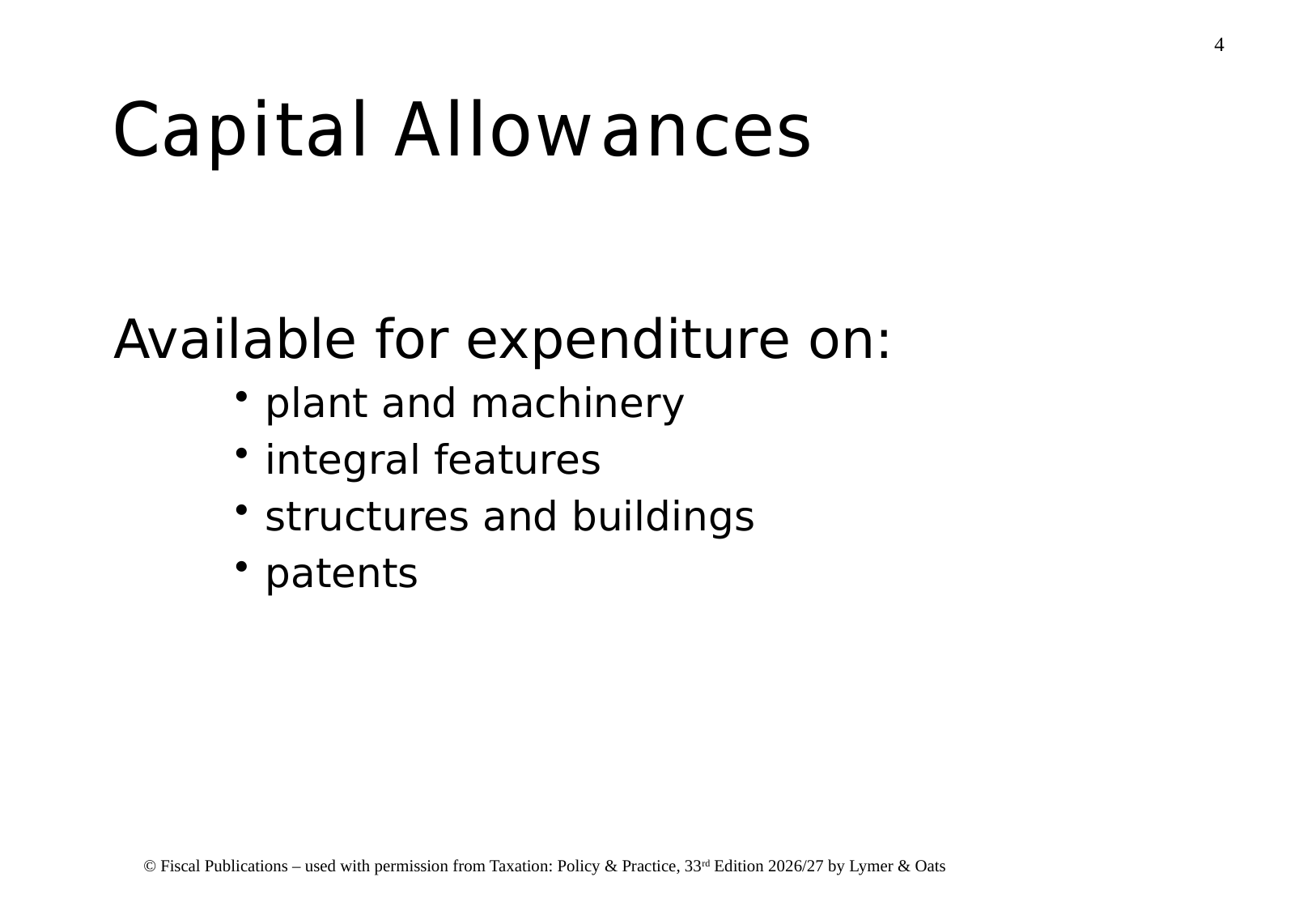

# Capital Allowances

Available for expenditure on:
plant and machinery
integral features
structures and buildings
patents